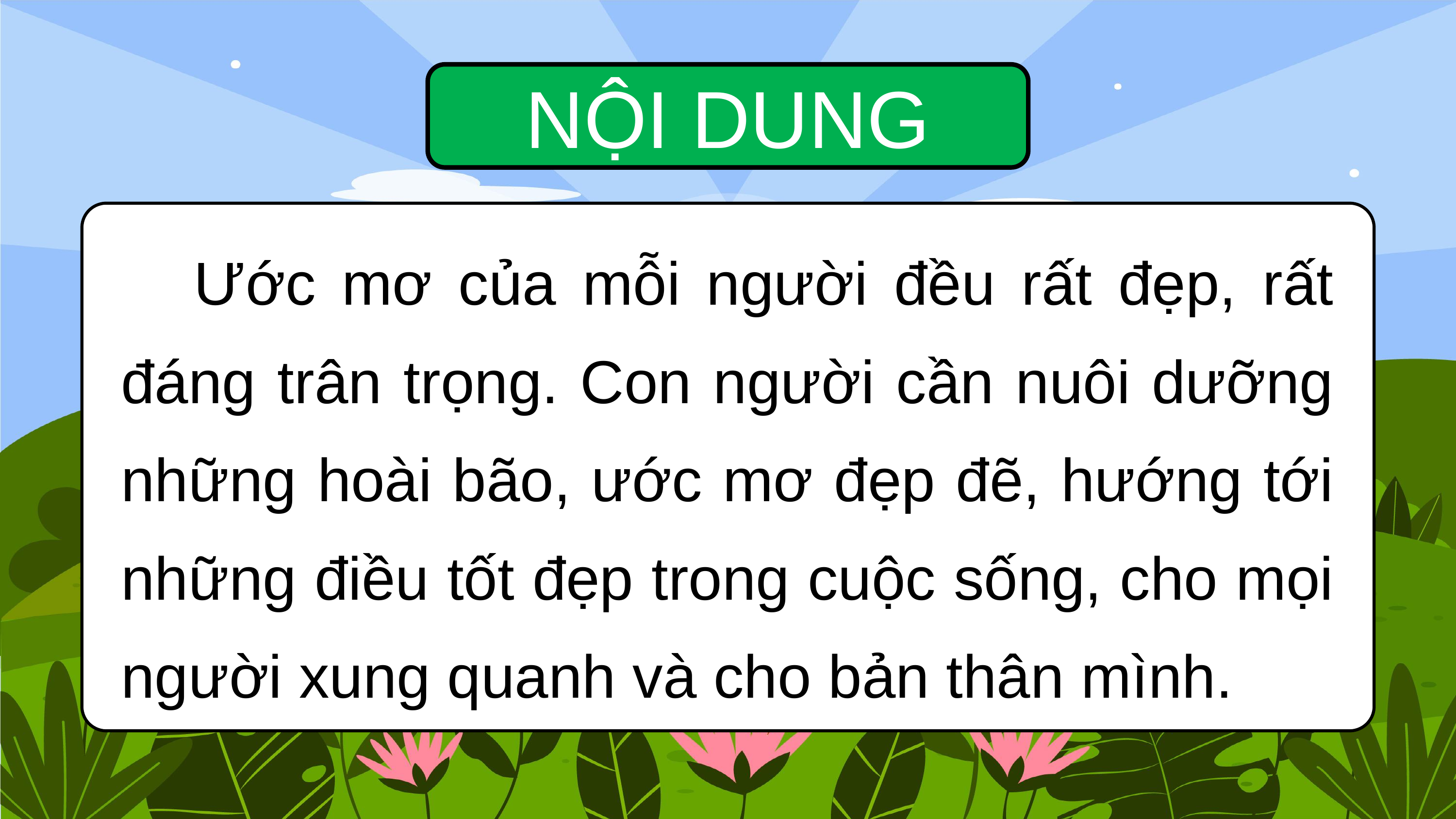

NỘI DUNG

	Ước mơ của mỗi người đều rất đẹp, rất đáng trân trọng. Con người cần nuôi dưỡng những hoài bão, ước mơ đẹp đẽ, hướng tới những điều tốt đẹp trong cuộc sống, cho mọi người xung quanh và cho bản thân mình.